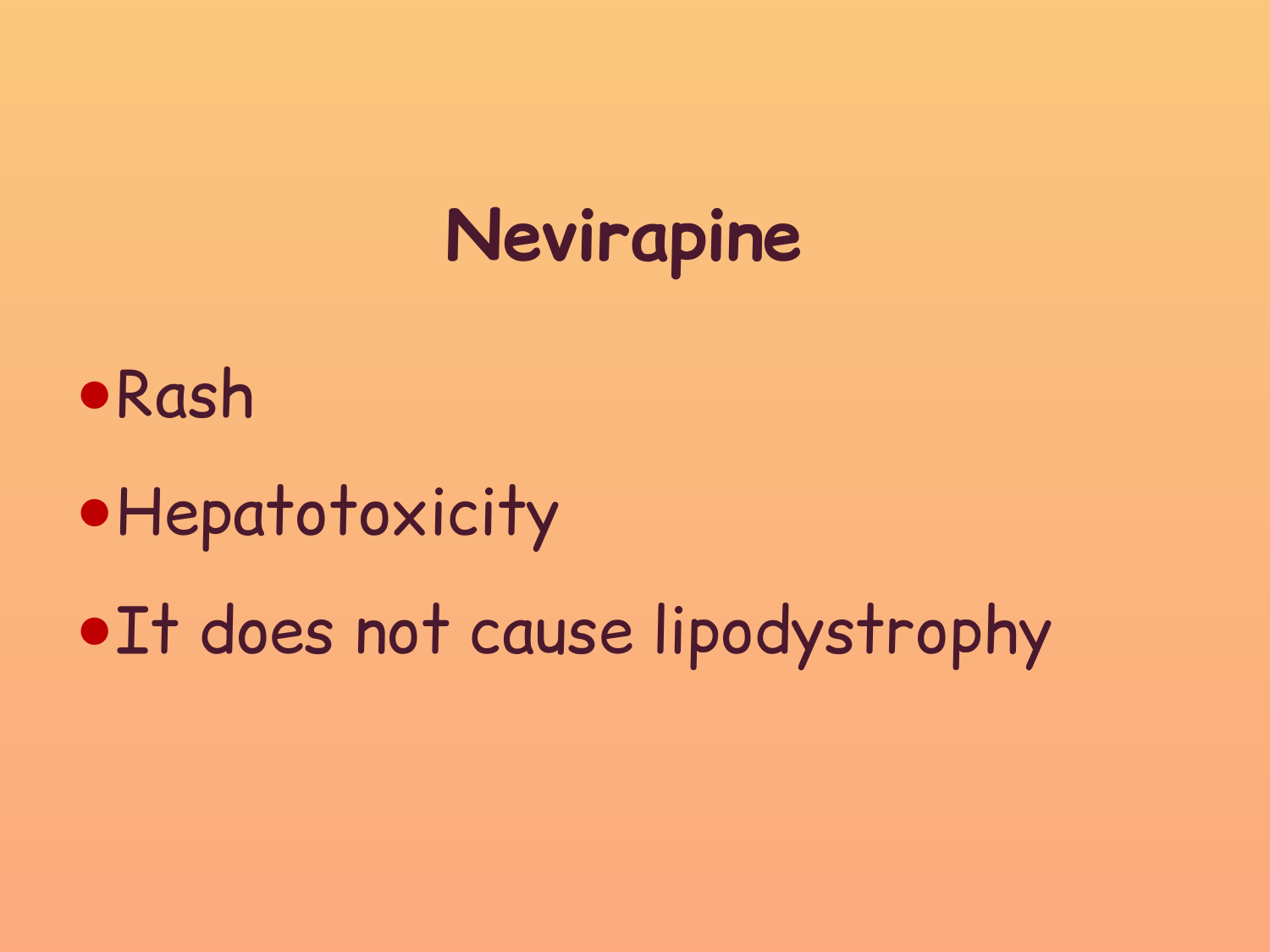

Nevirapine

Rash

Hepatotoxicity

It does not cause lipodystrophy

#